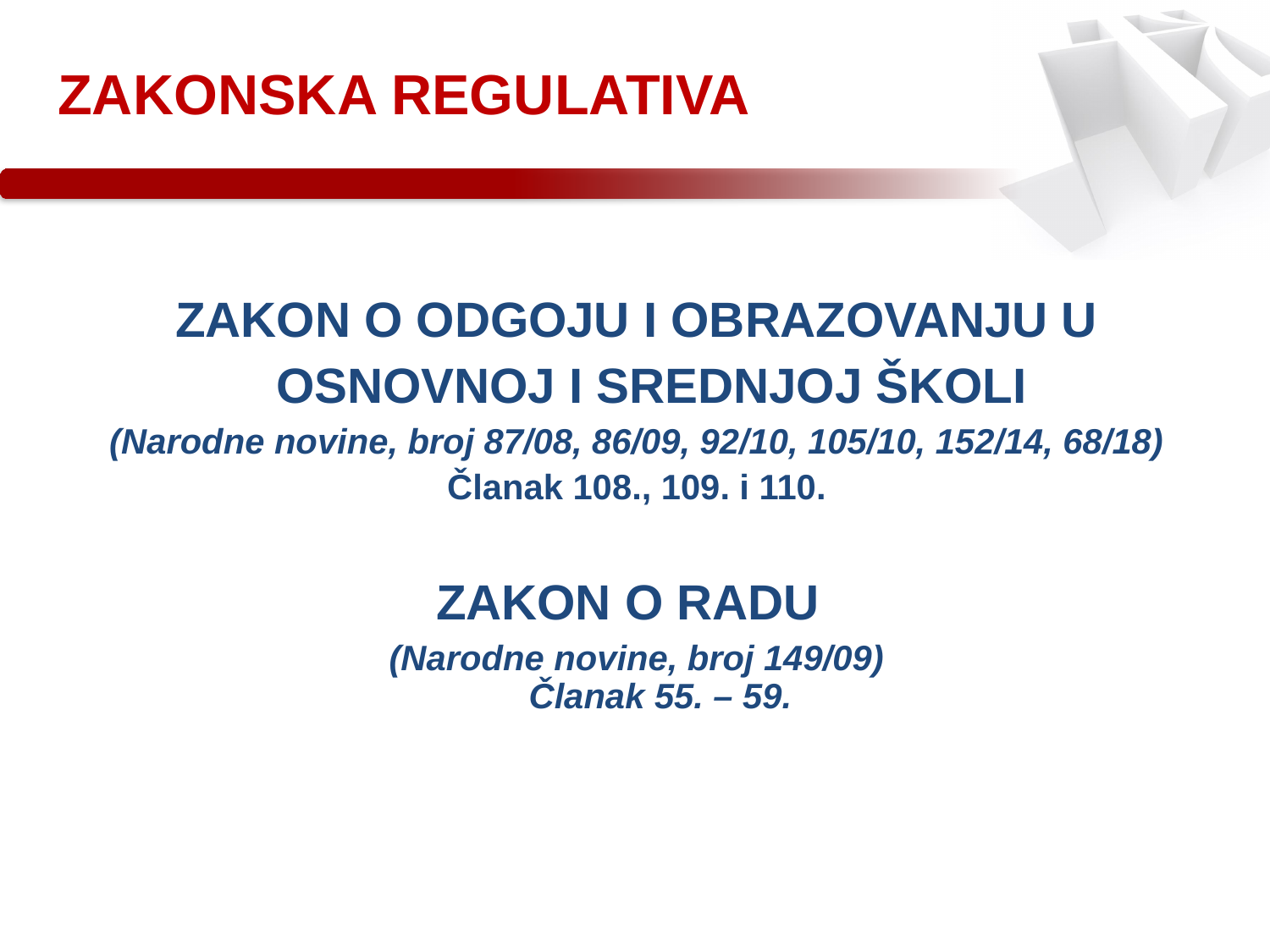

# ZAKONSKA REGULATIVA

ZAKON O ODGOJU I OBRAZOVANJU U OSNOVNOJ I SREDNJOJ ŠKOLI
(Narodne novine, broj 87/08, 86/09, 92/10, 105/10, 152/14, 68/18)
Članak 108., 109. i 110.

ZAKON O RADU
(Narodne novine, broj 149/09)
Članak 55. – 59.